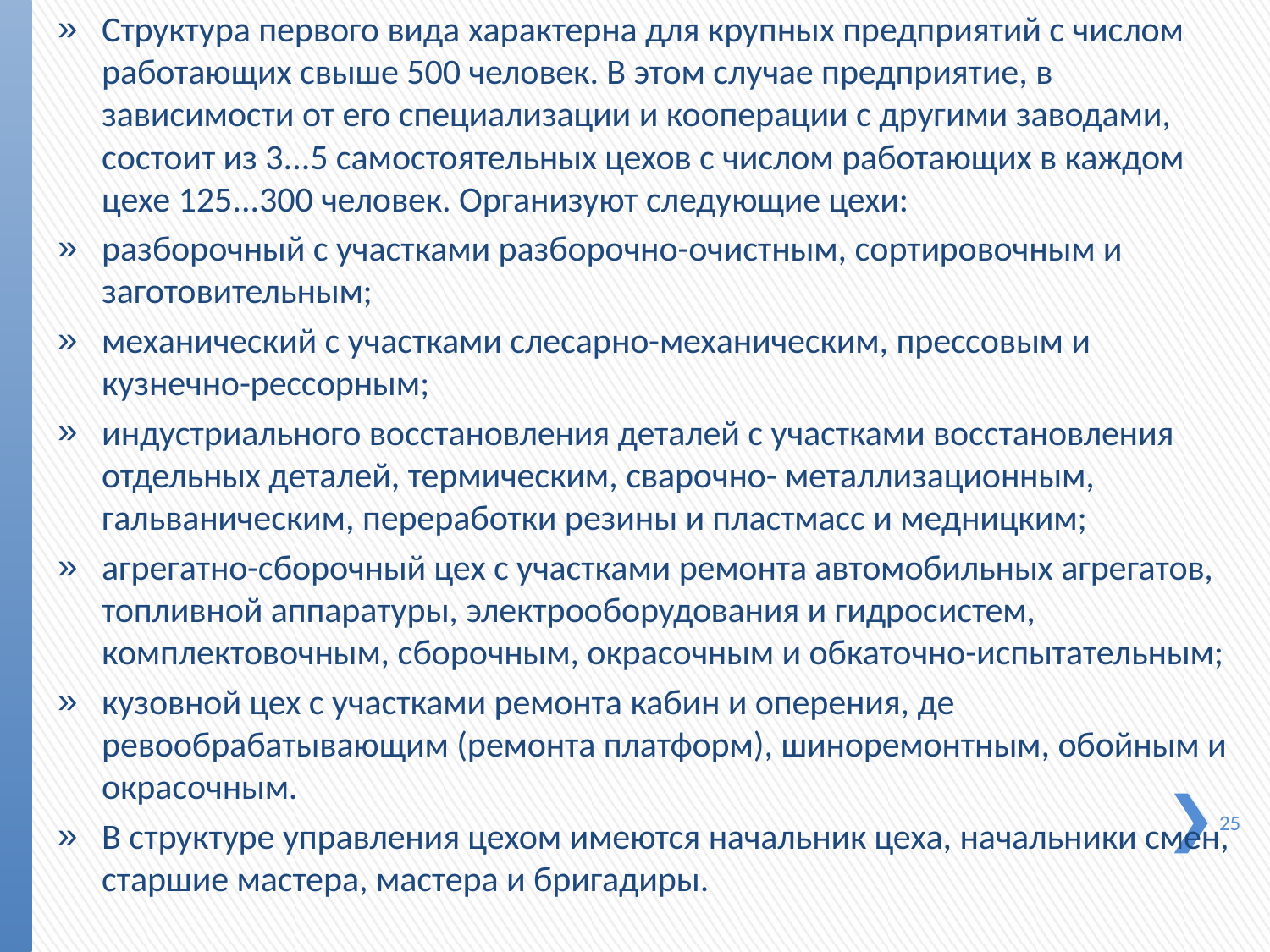

Структура первого вида харак­терна для крупных предприятий с числом работающих свыше 500 человек. В этом случае предприятие, в зависимости от его специализации и кооперации с другими заводами, состоит из 3...5 самостоятельных цехов с числом работающих в каждом цехе 125...300 человек. Организуют следующие цехи:
разборочный с участками разборочно-очистным, сорти­ровочным и заготовительным;
механический с участками слесарно-механическим, прес­совым и кузнечно-рессорным;
индустриального восстановления деталей с участками восстановления отдельных деталей, термическим, сварочно- металлизационным, гальваническим, переработки резины и пластмасс и медницким;
агрегатно-сборочный цех с участками ремонта автомо­бильных агрегатов, топливной аппаратуры, электрооборудо­вания и гидросистем, комплектовочным, сборочным, окрасоч­ным и обкаточно-испытательным;
кузовной цех с участками ремонта кабин и оперения, де­ревообрабатывающим (ремонта платформ), шиноремонтным, обойным и окрасочным.
В структуре управления цехом имеются начальник цеха, начальники смен, старшие мастера, мастера и бригадиры.

25